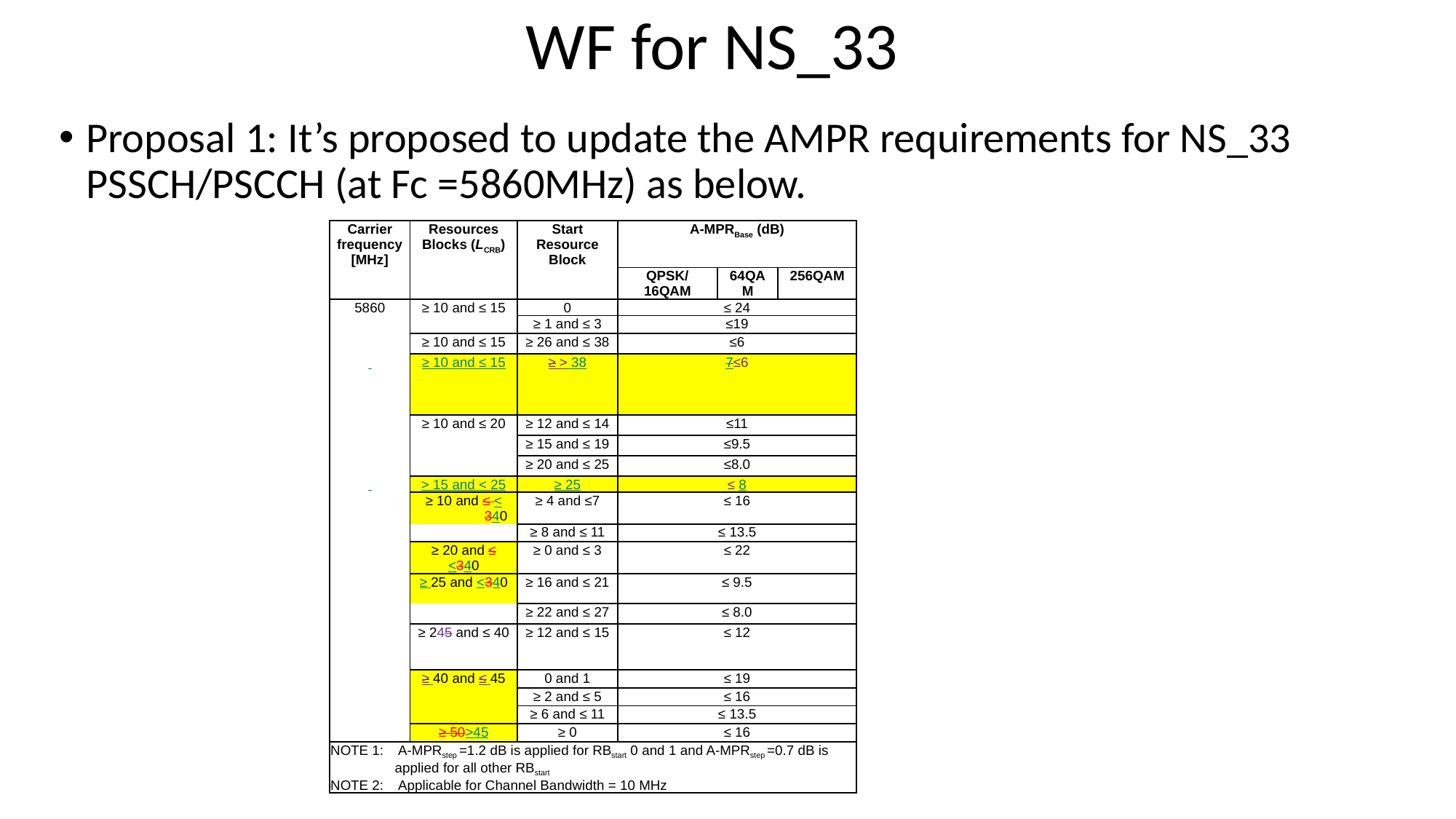

# WF for NS_33
Proposal 1: It’s proposed to update the AMPR requirements for NS_33 PSSCH/PSCCH (at Fc =5860MHz) as below.

| Carrier frequency [MHz] | Resources Blocks (LCRB) | Start Resource Block | A-MPRBase (dB) |  |  |
| --- | --- | --- | --- | --- | --- |
|  |  |  | QPSK/16QAM | 64QAM | 256QAM |
| 5860 | ≥ 10 and ≤ 15 | 0 | ≤ 24 |  |  |
|  |  | ≥ 1 and ≤ 3 | ≤19 |  |  |
|  | ≥ 10 and ≤ 15 | ≥ 26 and ≤ 38 | ≤6 |  |  |
|  | ≥ 10 and ≤ 15 | ≥ > 38 | 7≤6 |  |  |
|  | ≥ 10 and ≤ 20 | ≥ 12 and ≤ 14 | ≤11 |  |  |
|  |  | ≥ 15 and ≤ 19 | ≤9.5 |  |  |
|  |  | ≥ 20 and ≤ 25 | ≤8.0 |  |  |
|  | > 15 and < 25 | ≥ 25 | ≤ 8 |  |  |
|  | ≥ 10 and ≤ < 340 | ≥ 4 and ≤7 | ≤ 16 |  |  |
|  |  | ≥ 8 and ≤ 11 | ≤ 13.5 |  |  |
|  | ≥ 20 and ≤ <340 | ≥ 0 and ≤ 3 | ≤ 22 |  |  |
|  | ≥ 25 and <340 | ≥ 16 and ≤ 21 | ≤ 9.5 |  |  |
|  |  | ≥ 22 and ≤ 27 | ≤ 8.0 |  |  |
|  | ≥ 245 and ≤ 40 | ≥ 12 and ≤ 15 | ≤ 12 |  |  |
|  | ≥ 40 and ≤ 45 | 0 and 1 | ≤ 19 |  |  |
|  |  | ≥ 2 and ≤ 5 | ≤ 16 |  |  |
|  |  | ≥ 6 and ≤ 11 | ≤ 13.5 |  |  |
|  | ≥ 50>45 | ≥ 0 | ≤ 16 |  |  |
| NOTE 1:    A-MPRstep =1.2 dB is applied for RBstart 0 and 1 and A-MPRstep =0.7 dB is applied for all other RBstart NOTE 2:    Applicable for Channel Bandwidth = 10 MHz |  |  |  |  |  |